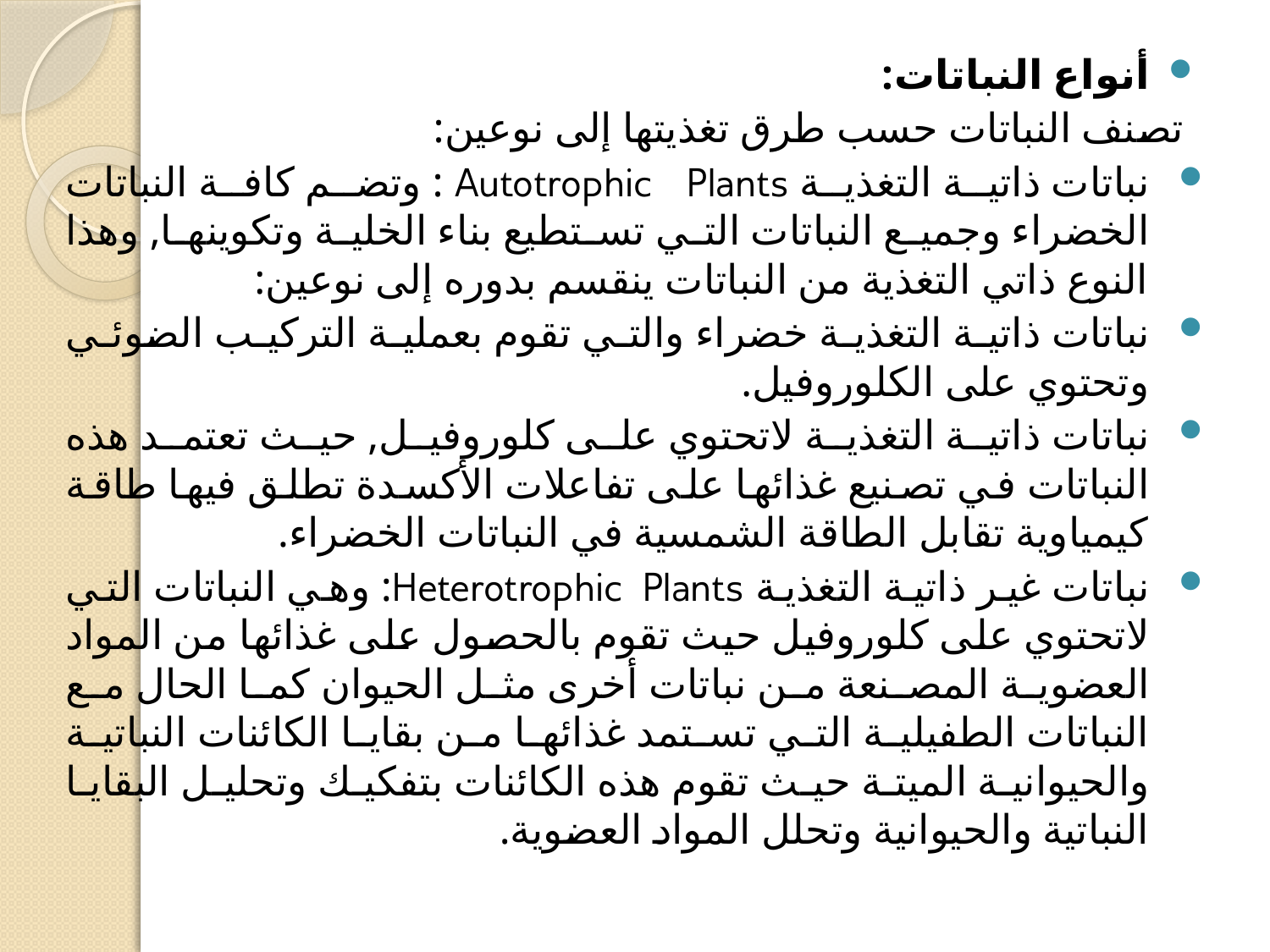

أنواع النباتات:
تصنف النباتات حسب طرق تغذيتها إلى نوعين:
نباتات ذاتية التغذية Autotrophic Plants : وتضم كافة النباتات الخضراء وجميع النباتات التي تستطيع بناء الخلية وتكوينها, وهذا النوع ذاتي التغذية من النباتات ينقسم بدوره إلى نوعين:
نباتات ذاتية التغذية خضراء والتي تقوم بعملية التركيب الضوئي وتحتوي على الكلوروفيل.
نباتات ذاتية التغذية لاتحتوي على كلوروفيل, حيث تعتمد هذه النباتات في تصنيع غذائها على تفاعلات الأكسدة تطلق فيها طاقة كيمياوية تقابل الطاقة الشمسية في النباتات الخضراء.
نباتات غير ذاتية التغذية Heterotrophic Plants: وهي النباتات التي لاتحتوي على كلوروفيل حيث تقوم بالحصول على غذائها من المواد العضوية المصنعة من نباتات أخرى مثل الحيوان كما الحال مع النباتات الطفيلية التي تستمد غذائها من بقايا الكائنات النباتية والحيوانية الميتة حيث تقوم هذه الكائنات بتفكيك وتحليل البقايا النباتية والحيوانية وتحلل المواد العضوية.
#